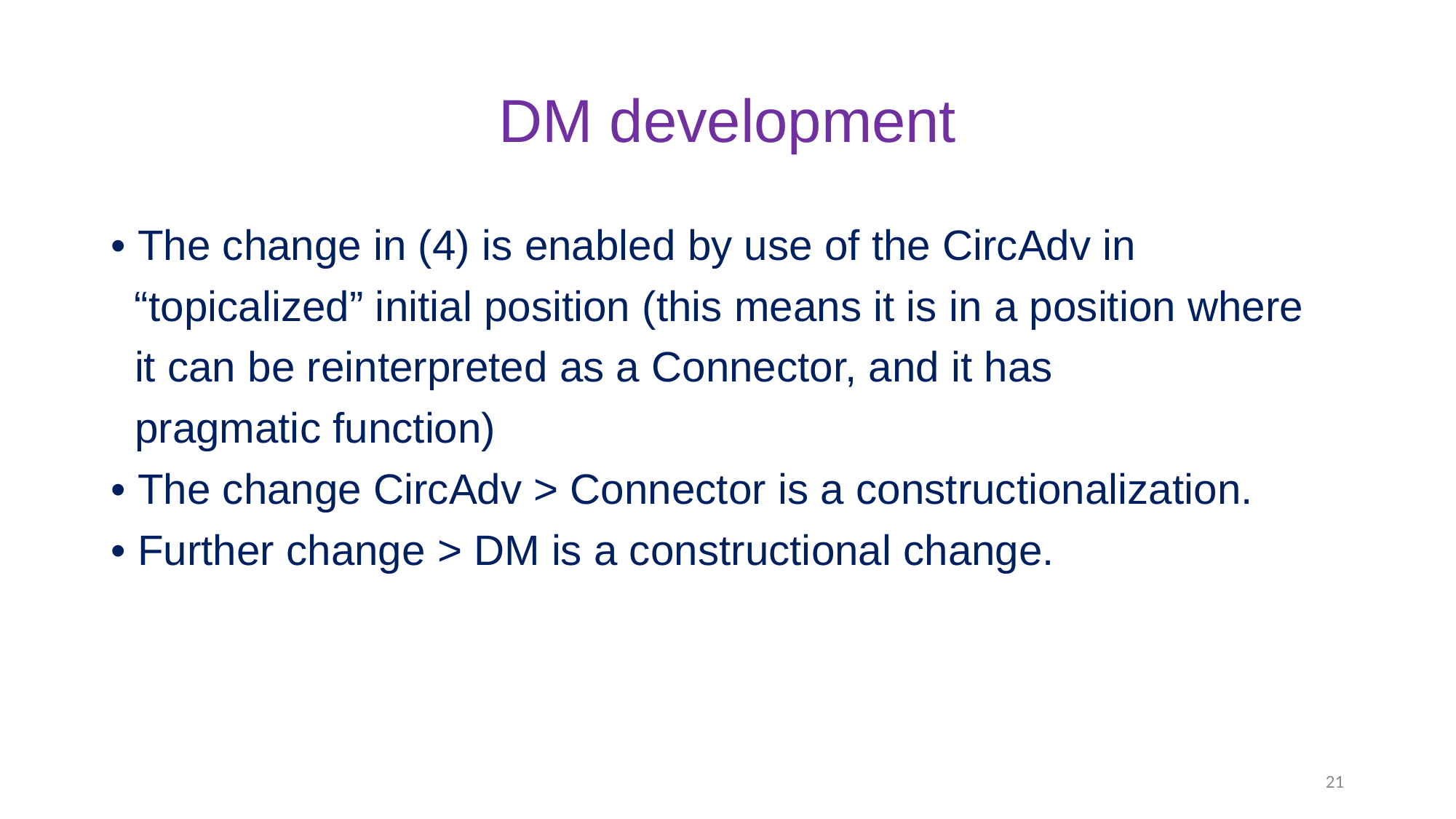

# DM development
• The change in (4) is enabled by use of the CircAdv in
  “topicalized” initial position (this means it is in a position where
  it can be reinterpreted as a Connector, and it has
  pragmatic function)
• The change CircAdv > Connector is a constructionalization.
• Further change > DM is a constructional change.

21